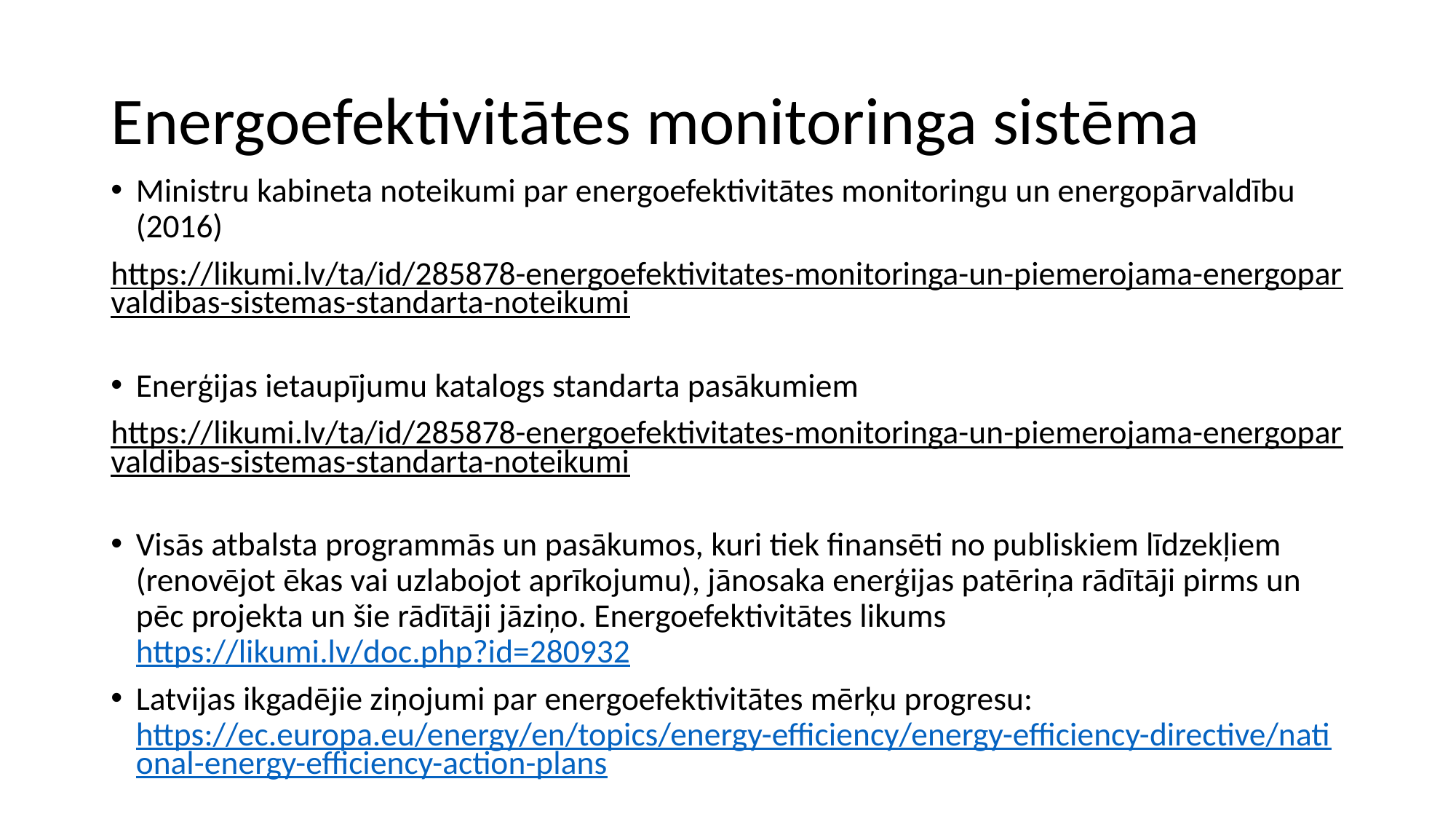

# Energoefektivitātes monitoringa sistēma
Ministru kabineta noteikumi par energoefektivitātes monitoringu un energopārvaldību (2016)
https://likumi.lv/ta/id/285878-energoefektivitates-monitoringa-un-piemerojama-energoparvaldibas-sistemas-standarta-noteikumi
Enerģijas ietaupījumu katalogs standarta pasākumiem
https://likumi.lv/ta/id/285878-energoefektivitates-monitoringa-un-piemerojama-energoparvaldibas-sistemas-standarta-noteikumi
Visās atbalsta programmās un pasākumos, kuri tiek finansēti no publiskiem līdzekļiem (renovējot ēkas vai uzlabojot aprīkojumu), jānosaka enerģijas patēriņa rādītāji pirms un pēc projekta un šie rādītāji jāziņo. Energoefektivitātes likums https://likumi.lv/doc.php?id=280932
Latvijas ikgadējie ziņojumi par energoefektivitātes mērķu progresu: https://ec.europa.eu/energy/en/topics/energy-efficiency/energy-efficiency-directive/national-energy-efficiency-action-plans